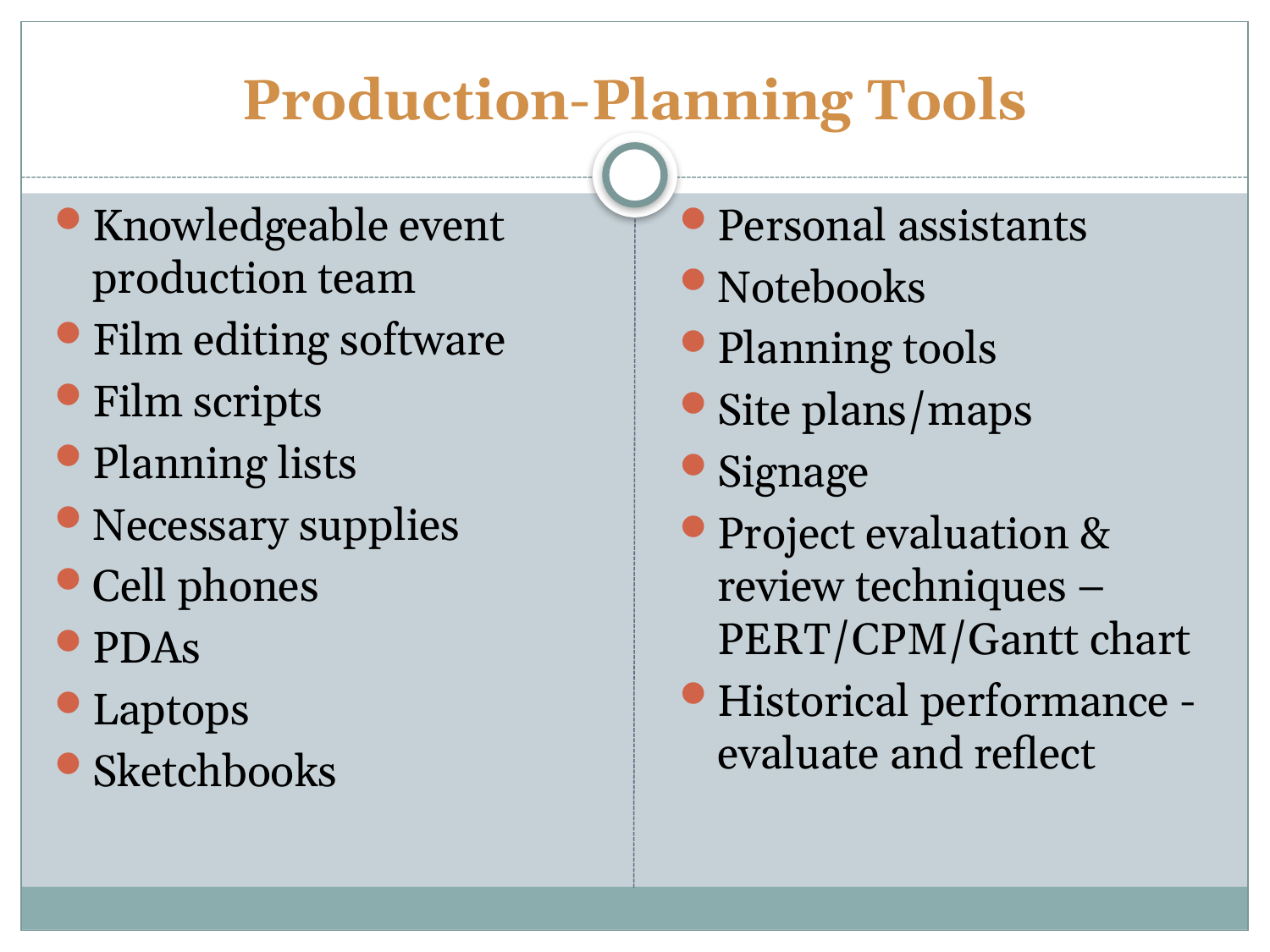

# Production-Planning Tools
Knowledgeable event production team
Film editing software
Film scripts
Planning lists
Necessary supplies
Cell phones
PDAs
Laptops
Sketchbooks
Personal assistants
Notebooks
Planning tools
Site plans/maps
Signage
Project evaluation & review techniques – PERT/CPM/Gantt chart
Historical performance - evaluate and reflect